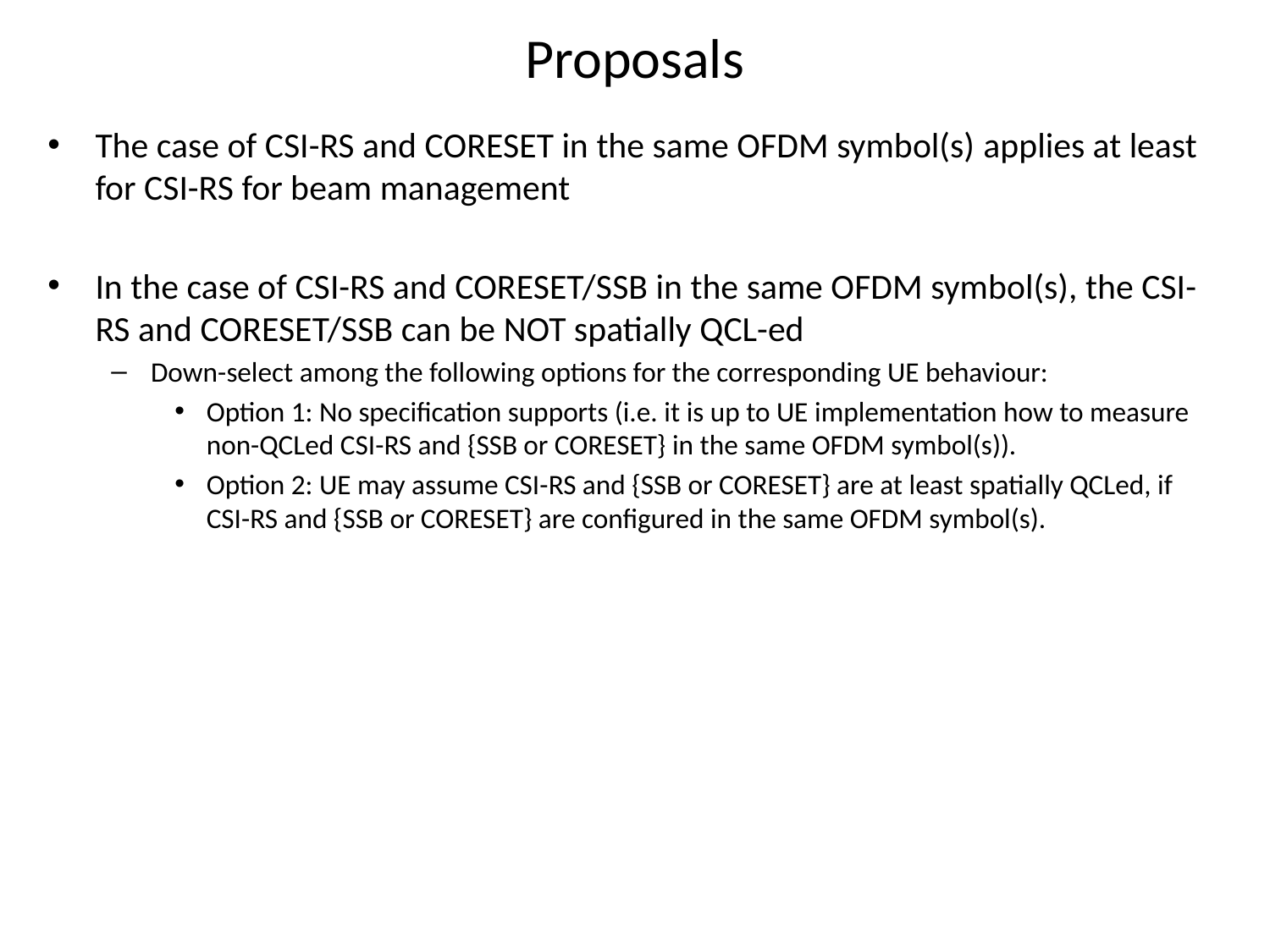

# Proposals
The case of CSI-RS and CORESET in the same OFDM symbol(s) applies at least for CSI-RS for beam management

In the case of CSI-RS and CORESET/SSB in the same OFDM symbol(s), the CSI-RS and CORESET/SSB can be NOT spatially QCL-ed
Down-select among the following options for the corresponding UE behaviour:
Option 1: No specification supports (i.e. it is up to UE implementation how to measure non-QCLed CSI-RS and {SSB or CORESET} in the same OFDM symbol(s)).
Option 2: UE may assume CSI-RS and {SSB or CORESET} are at least spatially QCLed, if CSI-RS and {SSB or CORESET} are configured in the same OFDM symbol(s).